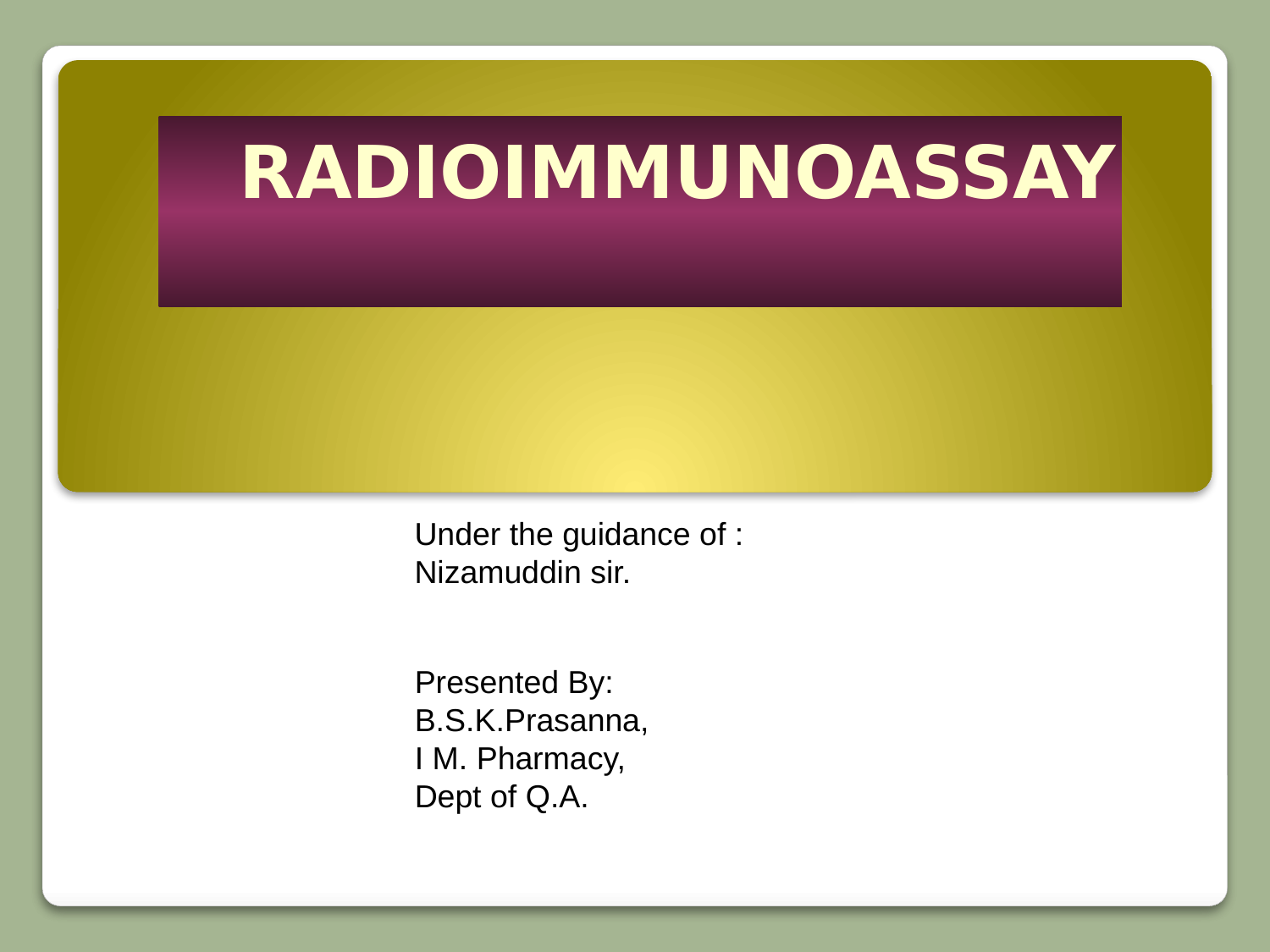

# RADIOIMMUNOASSAY
Under the guidance of :
Nizamuddin sir.
Presented By:
B.S.K.Prasanna,
I M. Pharmacy,
Dept of Q.A.